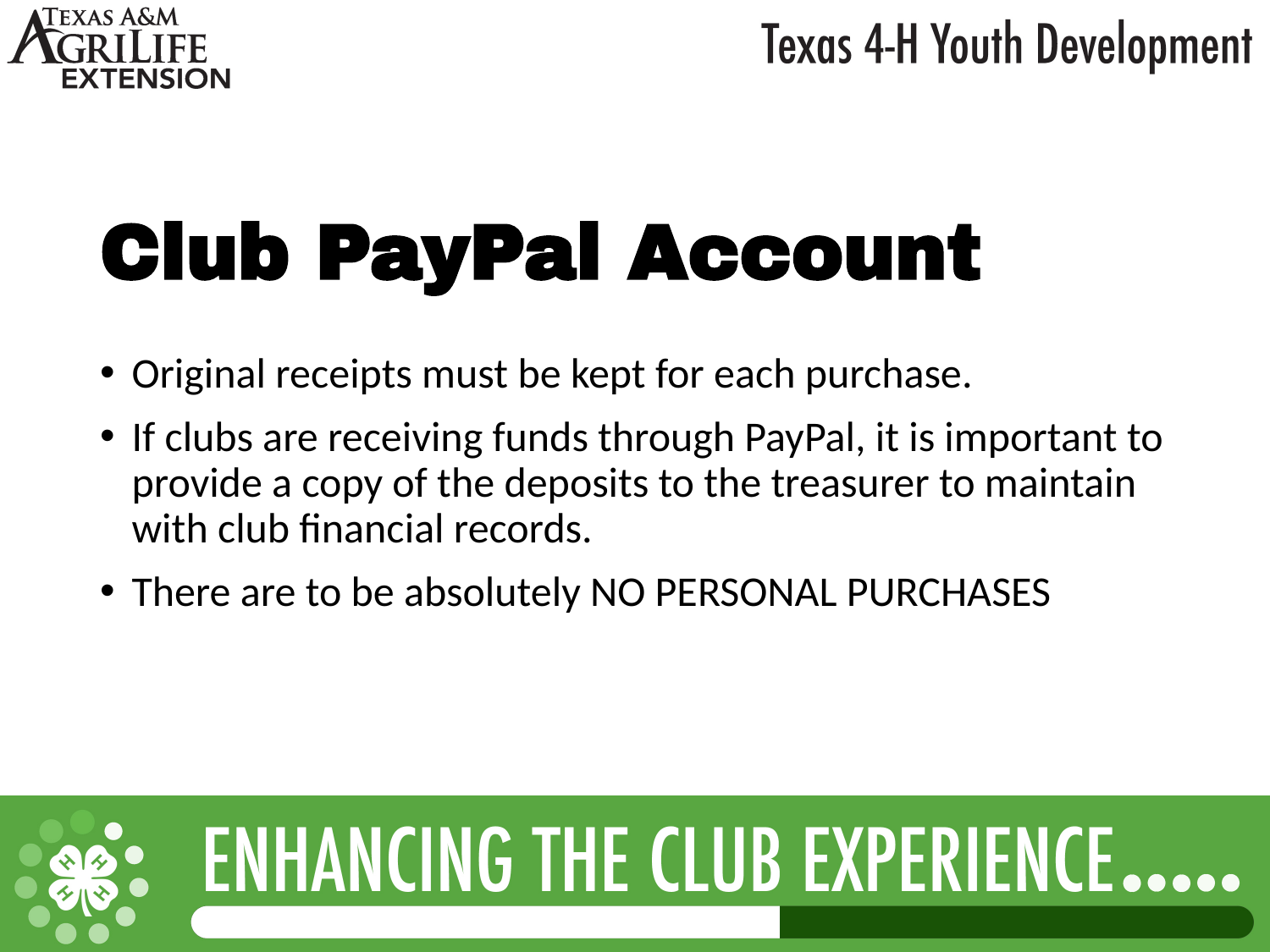

# Club PayPal Account
Original receipts must be kept for each purchase.
If clubs are receiving funds through PayPal, it is important to provide a copy of the deposits to the treasurer to maintain with club financial records.
There are to be absolutely NO PERSONAL PURCHASES